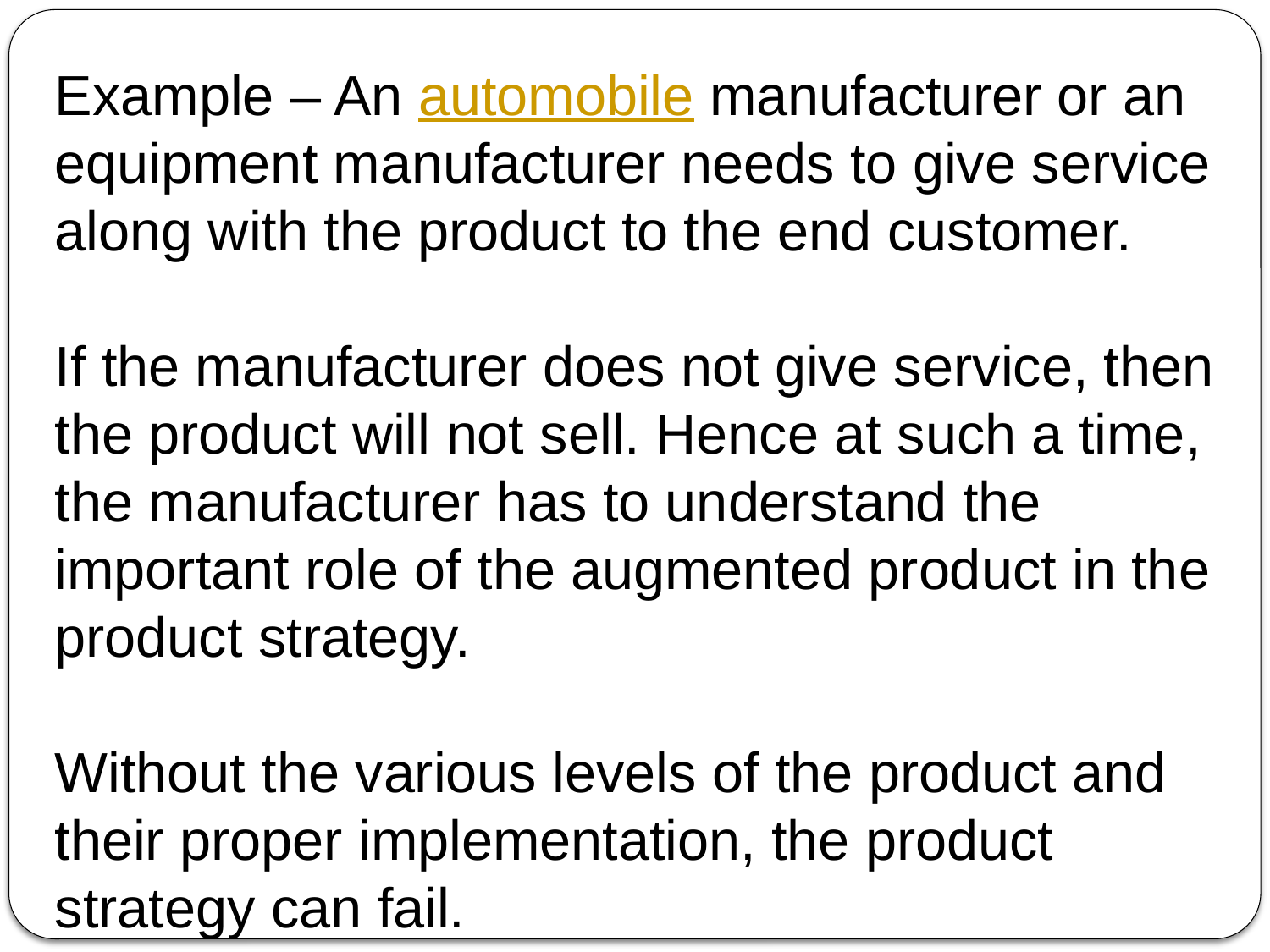

Example – An automobile manufacturer or an equipment manufacturer needs to give service along with the product to the end customer.

If the manufacturer does not give service, then the product will not sell. Hence at such a time, the manufacturer has to understand the important role of the augmented product in the product strategy.

Without the various levels of the product and their proper implementation, the product strategy can fail.